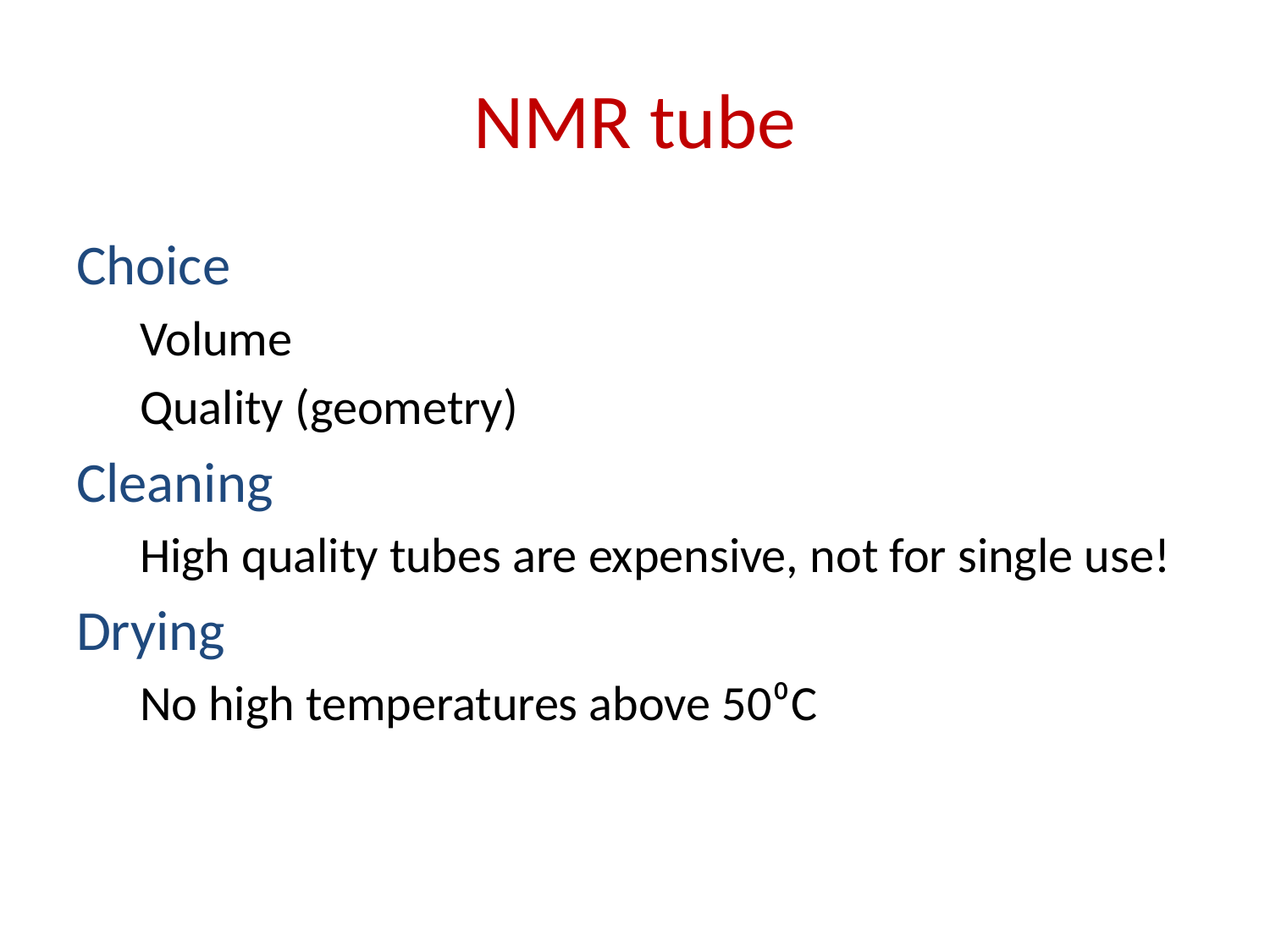

# NMR tube
Choice
Volume
Quality (geometry)
Cleaning
High quality tubes are expensive, not for single use!
Drying
No high temperatures above 50⁰C